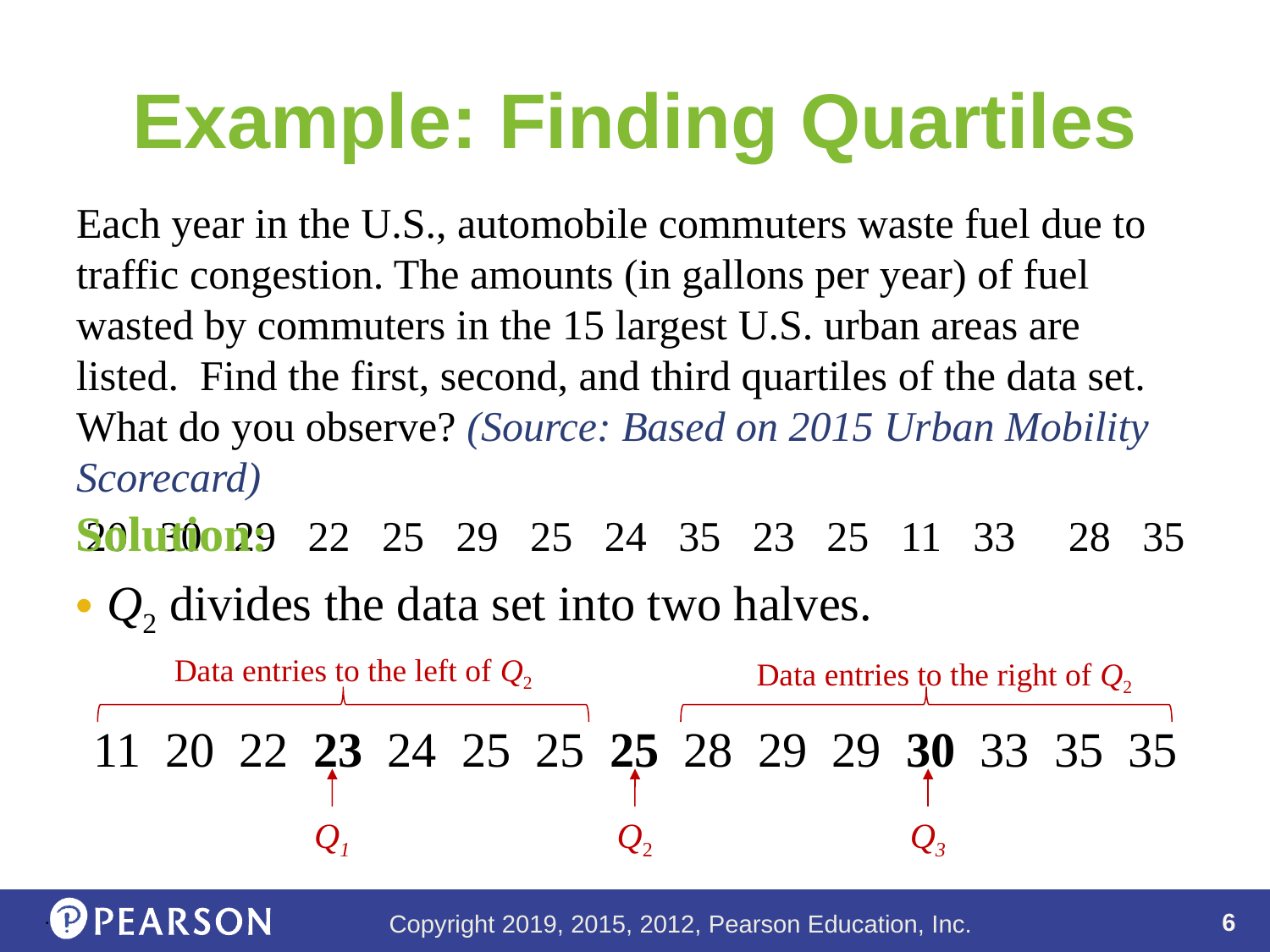

# Example: Finding Quartiles
Each year in the U.S., automobile commuters waste fuel due to traffic congestion. The amounts (in gallons per year) of fuel wasted by commuters in the 15 largest U.S. urban areas are listed.  Find the first, second, and third quartiles of the data set. What do you observe? (Source: Based on 2015 Urban Mobility Scorecard)
20   30   29   22   25   29   25   24   35   23   25   11   33     28   35

Solution:
Q2 divides the data set into two halves.

11  20  22  23  24  25  25  25  28  29  29  30  33  35  35
Data entries to the left of Q2
Data entries to the right of Q2
Q1
Q2
Q3
.